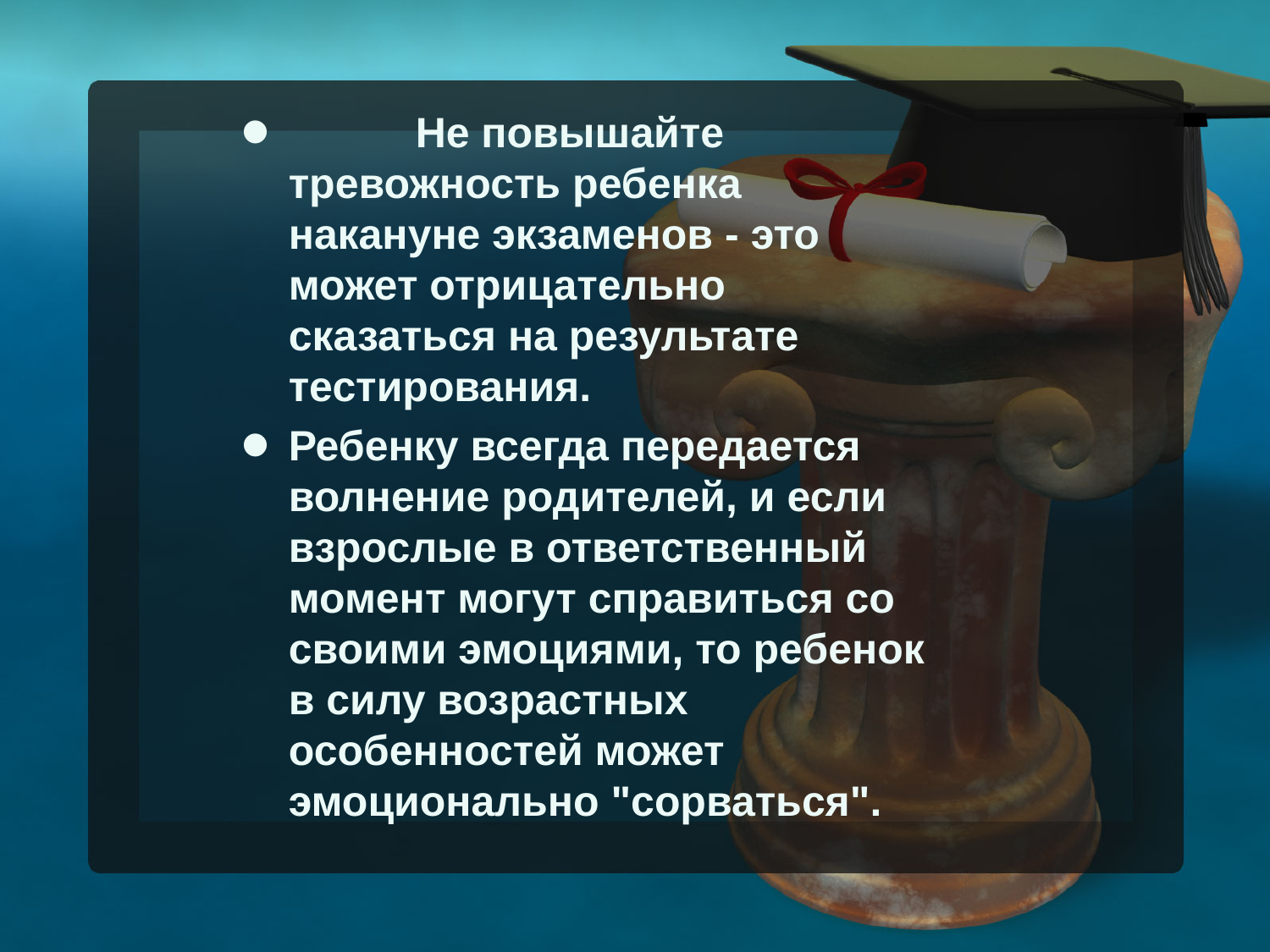

Не повышайте тревожность ребенка накануне экзаменов - это может отрицательно сказаться на результате тестирования.
Ребенку всегда передается волнение родителей, и если взрослые в ответственный момент могут справиться со своими эмоциями, то ребенок в силу возрастных особенностей может эмоционально "сорваться".